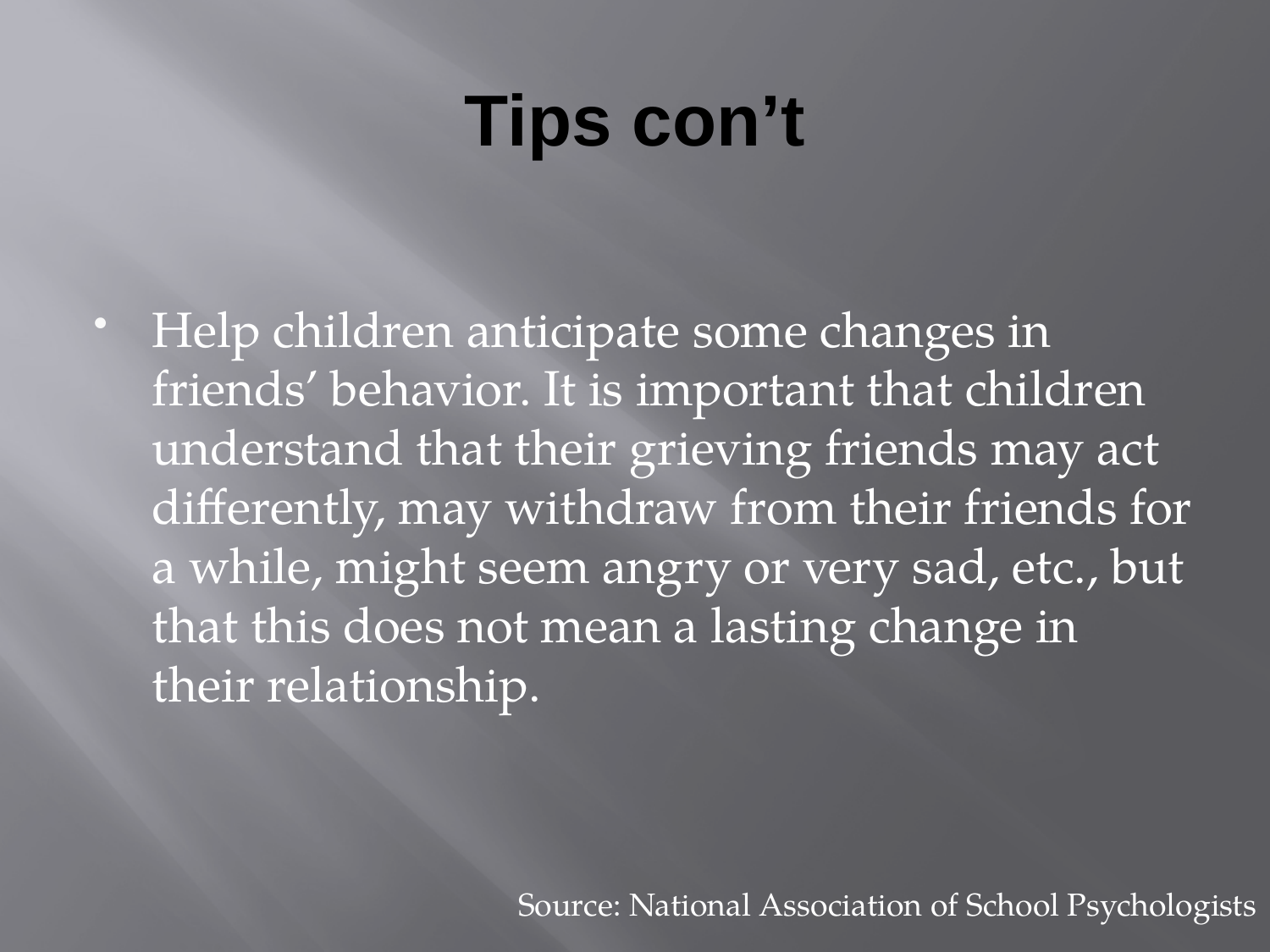

# Tips con’t

Help children anticipate some changes in friends’ behavior. It is important that children understand that their grieving friends may act differently, may withdraw from their friends for a while, might seem angry or very sad, etc., but that this does not mean a lasting change in their relationship.

Source: National Association of School Psychologists